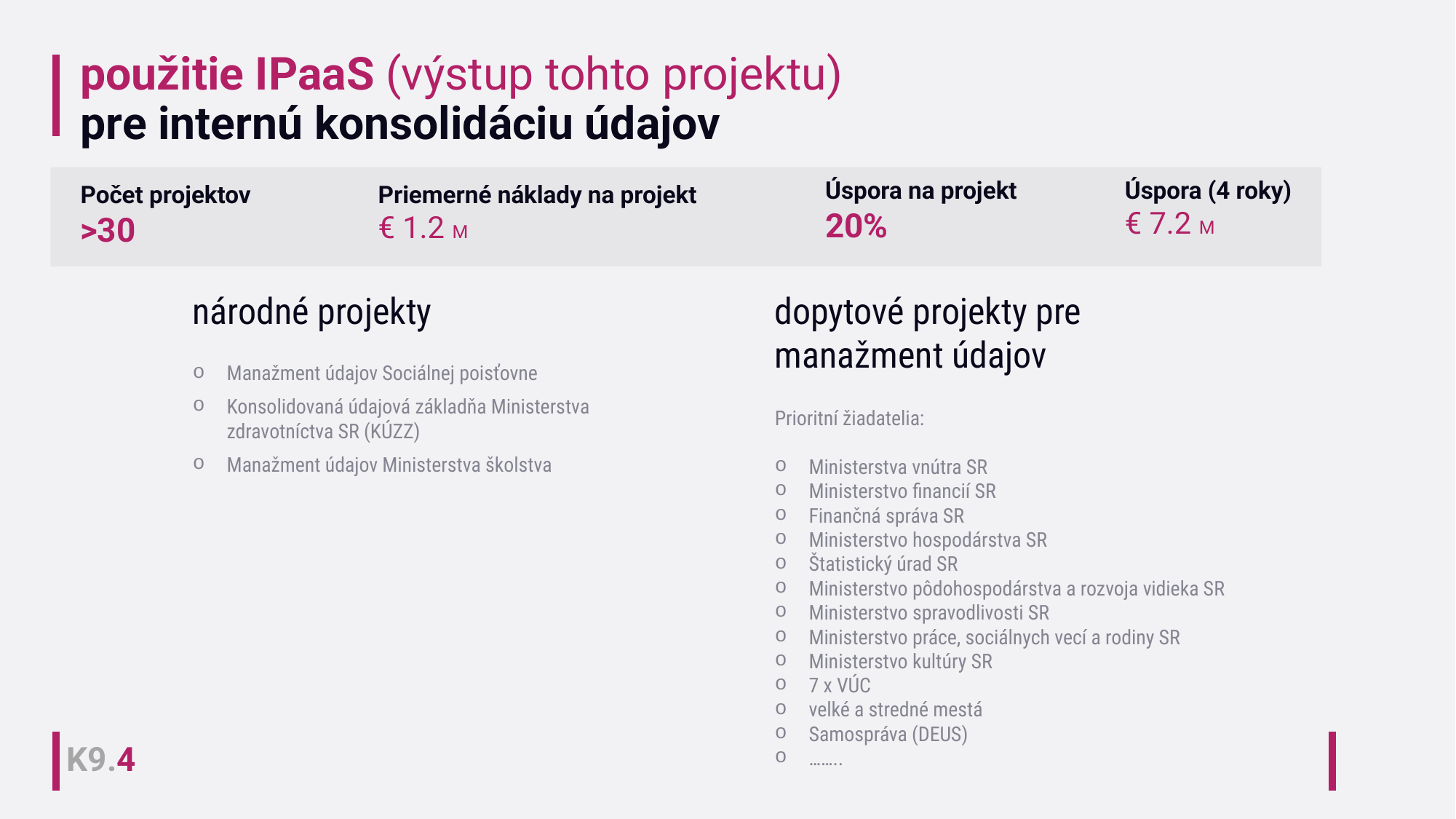

# použitie IPaaS (výstup tohto projektu) pre internú konsolidáciu údajov

Úspora (4 roky)
€ 7.2 M
Úspora na projekt
20%
Priemerné náklady na projekt
€ 1.2 M
Počet projektov
>30
dopytové projekty pre manažment údajov
Prioritní žiadatelia:

Ministerstva vnútra SR
Ministerstvo financií SR
Finančná správa SR
Ministerstvo hospodárstva SR
Štatistický úrad SR
Ministerstvo pôdohospodárstva a rozvoja vidieka SR
Ministerstvo spravodlivosti SR
Ministerstvo práce, sociálnych vecí a rodiny SR
Ministerstvo kultúry SR
7 x VÚC
velké a stredné mestá
Samospráva (DEUS)
……..

národné projekty
Manažment údajov Sociálnej poisťovne
Konsolidovaná údajová základňa Ministerstva zdravotníctva SR (KÚZZ)
Manažment údajov Ministerstva školstva